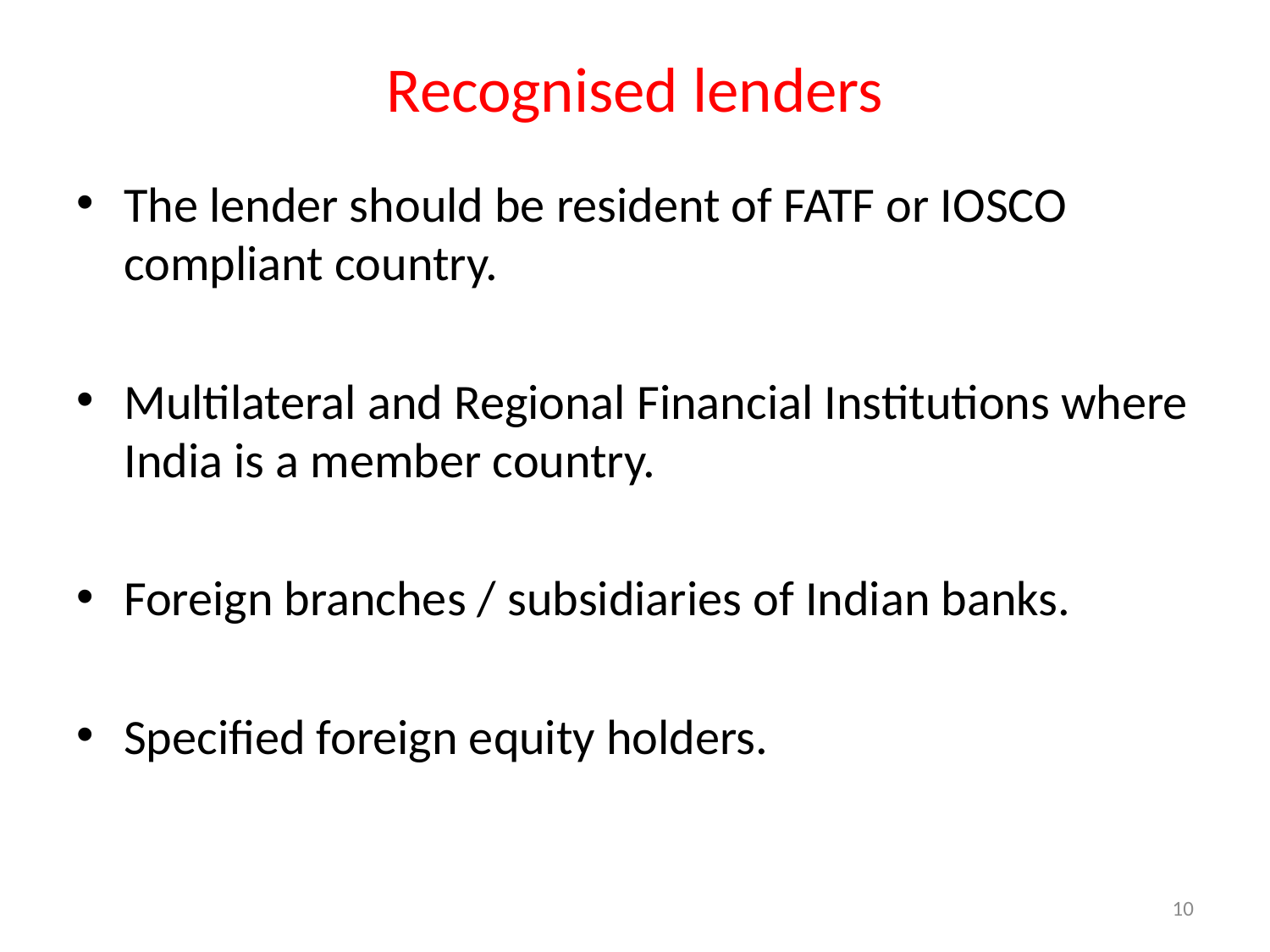

# Recognised lenders
The lender should be resident of FATF or IOSCO compliant country.

Multilateral and Regional Financial Institutions where India is a member country.

Foreign branches / subsidiaries of Indian banks.

Specified foreign equity holders.

10